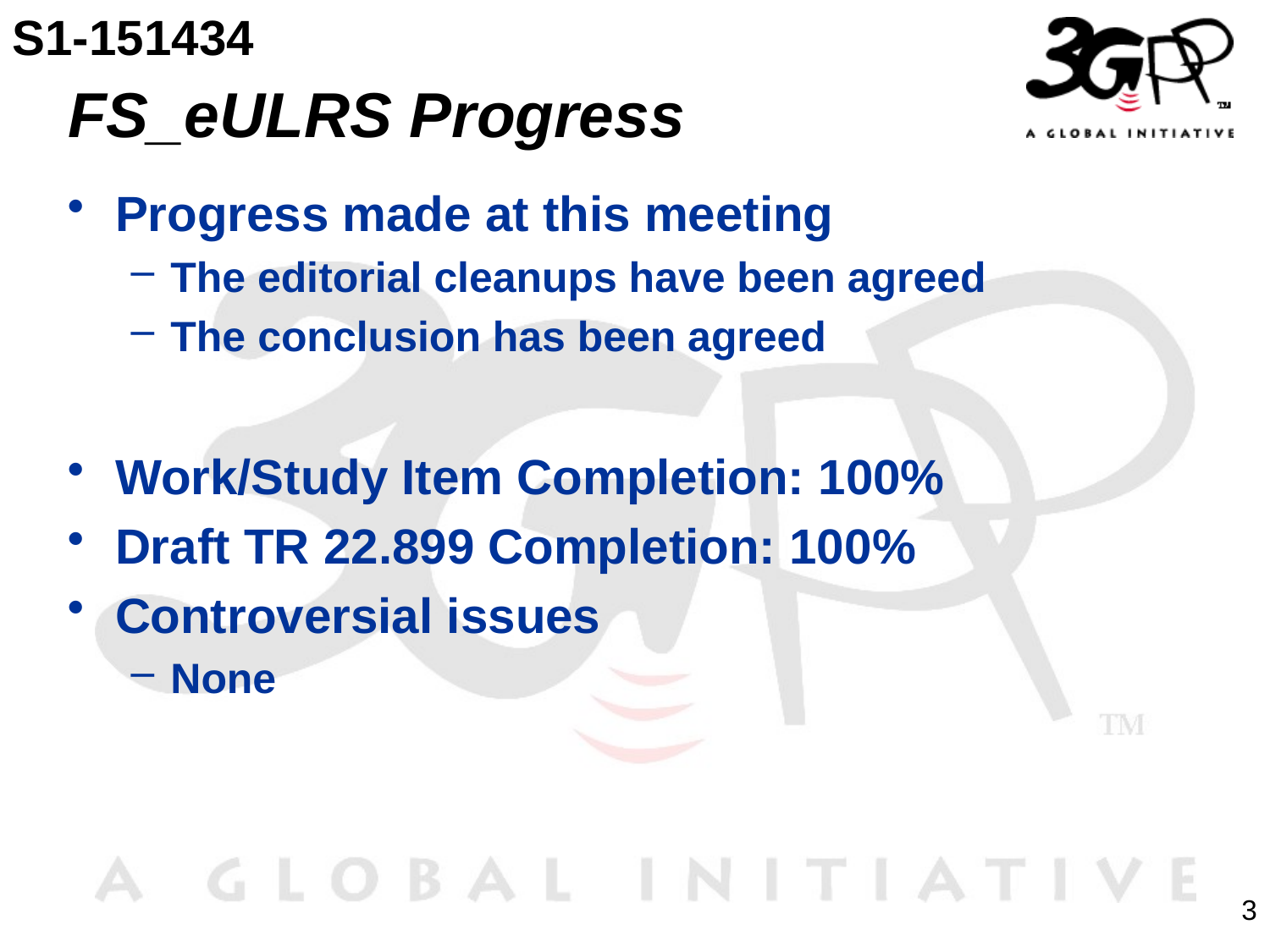

S1-151434
# FS_eULRS Progress
Progress made at this meeting
The editorial cleanups have been agreed
The conclusion has been agreed

Work/Study Item Completion: 100%
Draft TR 22.899 Completion: 100%
Controversial issues
None
3